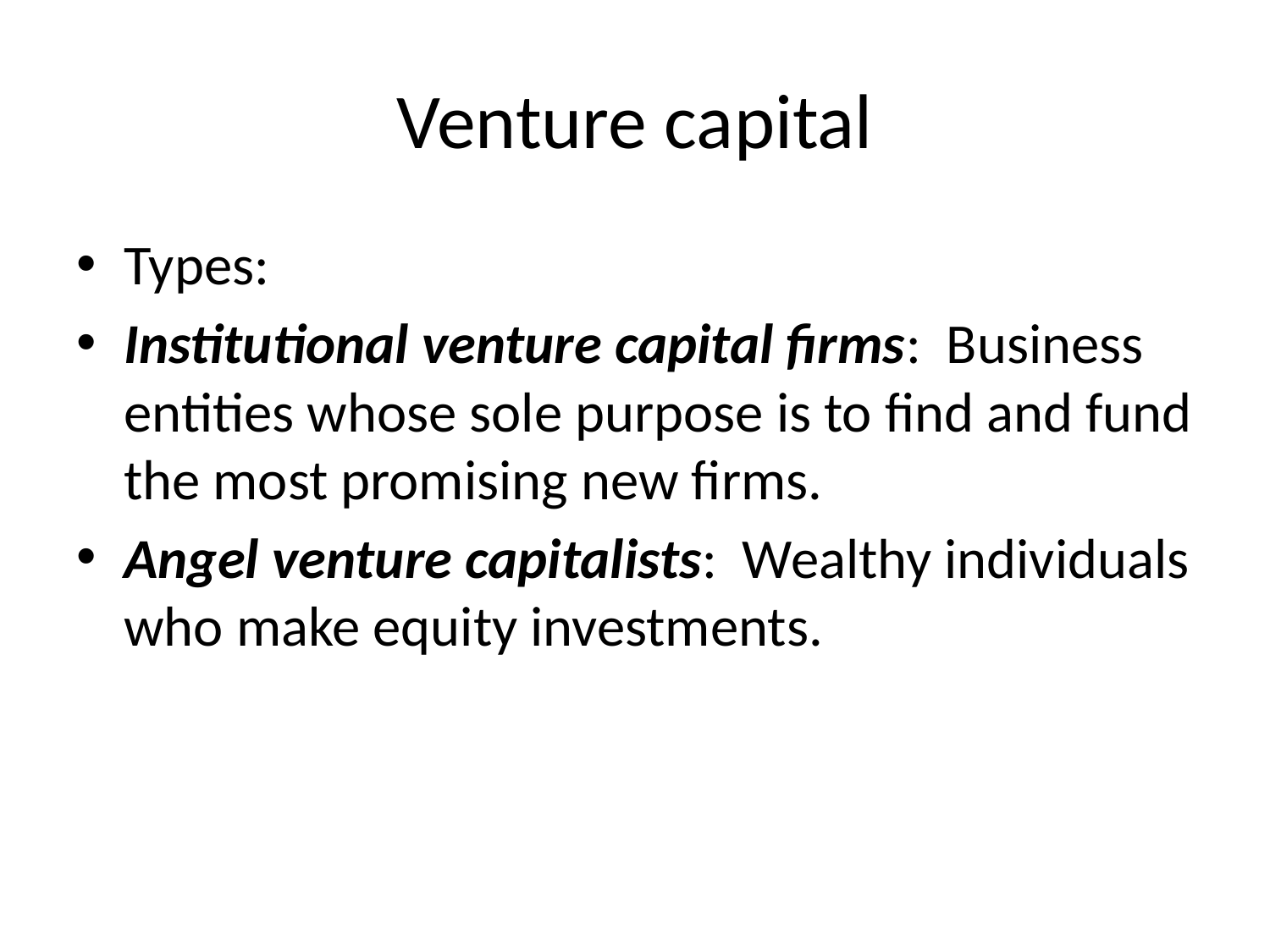

# Venture capital
Types:
Institutional venture capital firms:  Business entities whose sole purpose is to find and fund the most promising new firms.
Angel venture capitalists:  Wealthy individuals who make equity investments.